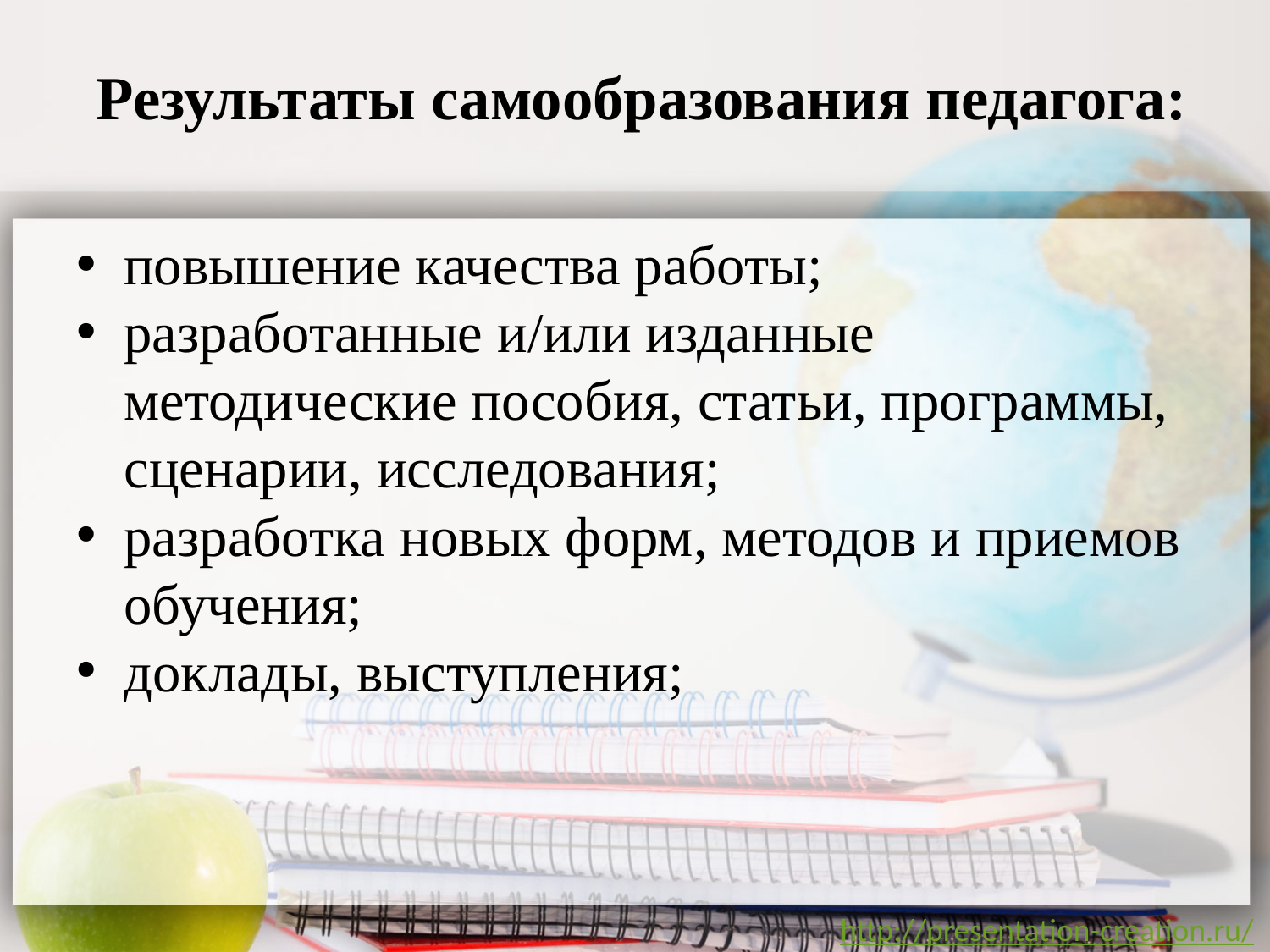

# Результаты самообразования педагога:
повышение качества работы;
разработанные и/или изданные методические пособия, статьи, программы, сценарии, исследования;
разработка новых форм, методов и приемов обучения;
доклады, выступления;